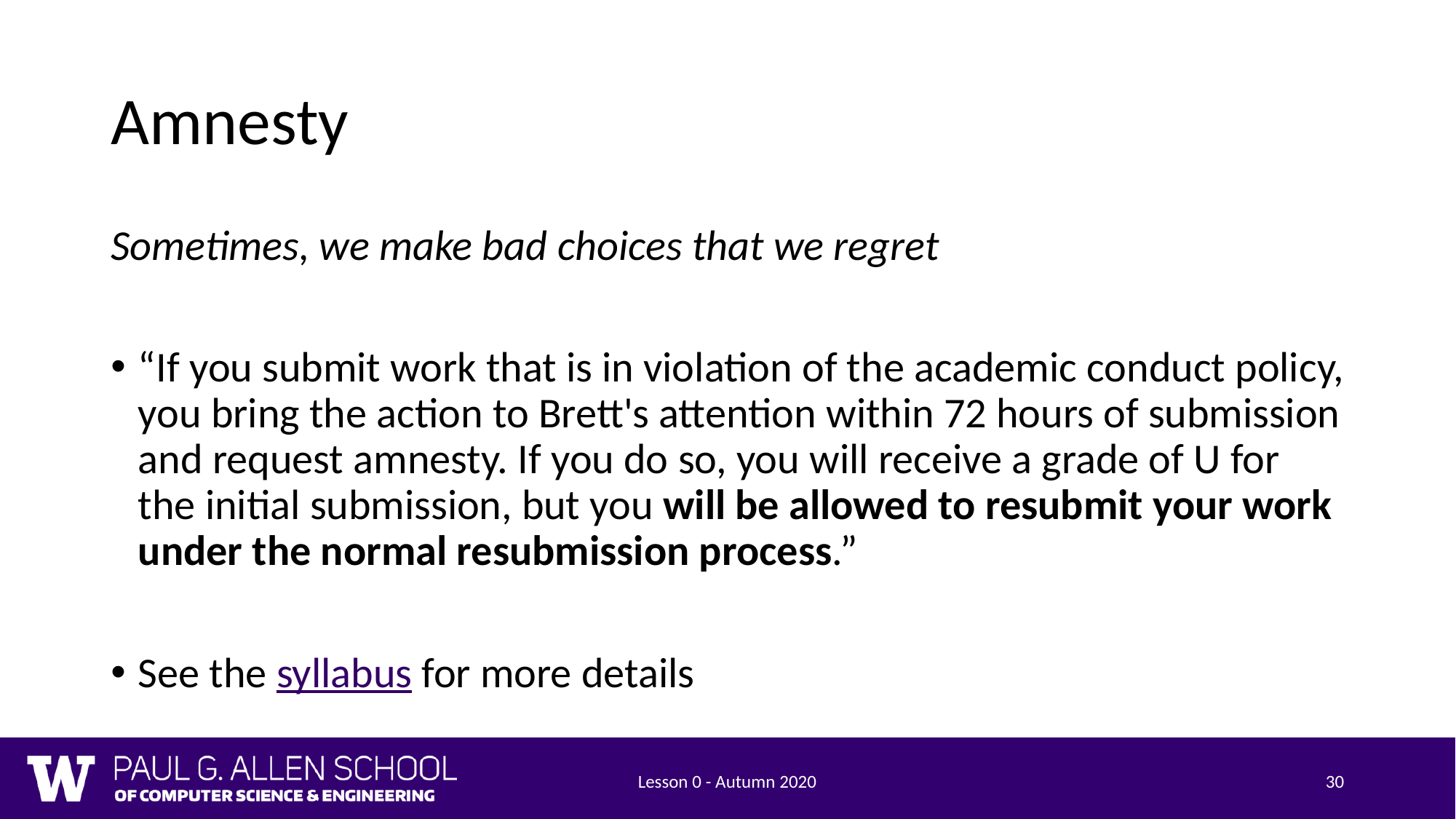

# Amnesty
Sometimes, we make bad choices that we regret

“If you submit work that is in violation of the academic conduct policy, you bring the action to Brett's attention within 72 hours of submission and request amnesty. If you do so, you will receive a grade of U for the initial submission, but you will be allowed to resubmit your work under the normal resubmission process.”

See the syllabus for more details

Lesson 0 - Autumn 2020
30